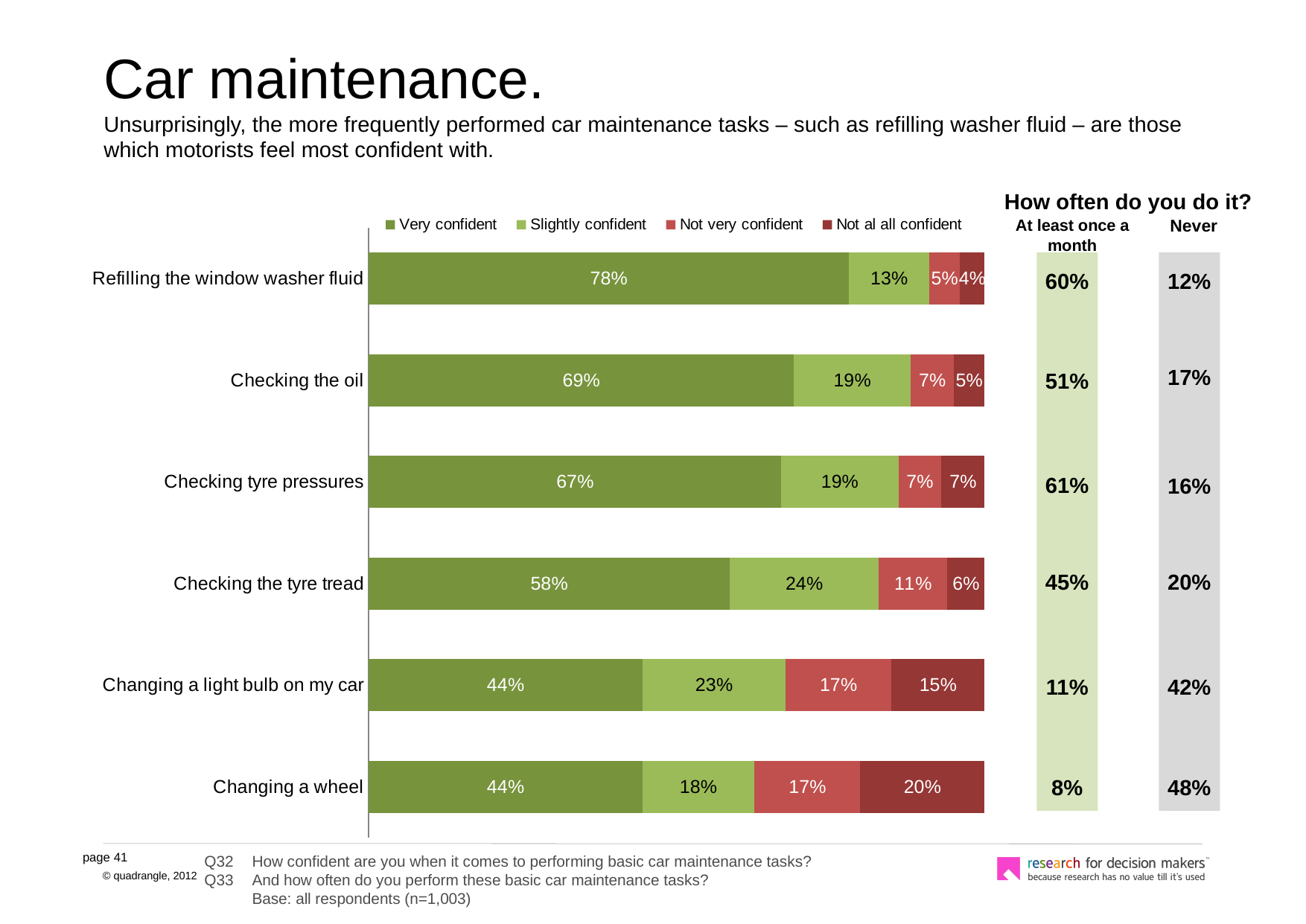

# Car maintenance. Unsurprisingly, the more frequently performed car maintenance tasks – such as refilling washer fluid – are those which motorists feel most confident with.

### Chart

| Category | Very confident | Slightly confident | Not very confident | Not al all confident |
|---|---|---|---|---|
| Refilling the window washer fluid | 0.78 | 0.13 | 0.05 | 0.04000000000000002 |
| Checking the oil | 0.6900000000000006 | 0.19 | 0.07000000000000002 | 0.05 |
| Checking tyre pressures | 0.6700000000000037 | 0.19 | 0.07000000000000002 | 0.07000000000000002 |
| Checking the tyre tread | 0.5800000000000001 | 0.2400000000000002 | 0.11 | 0.06000000000000003 |
| Changing a light bulb on my car | 0.44 | 0.23 | 0.17 | 0.15000000000000024 |
| Changing a wheel | 0.44 | 0.18000000000000024 | 0.17 | 0.2 |
How often do you do it?
Never
At least once a month

60%
12%
17%
51%
61%
16%
20%
45%
11%
42%
8%
48%

Q32	How confident are you when it comes to performing basic car maintenance tasks?
Q33 	And how often do you perform these basic car maintenance tasks?
	Base: all respondents (n=1,003)